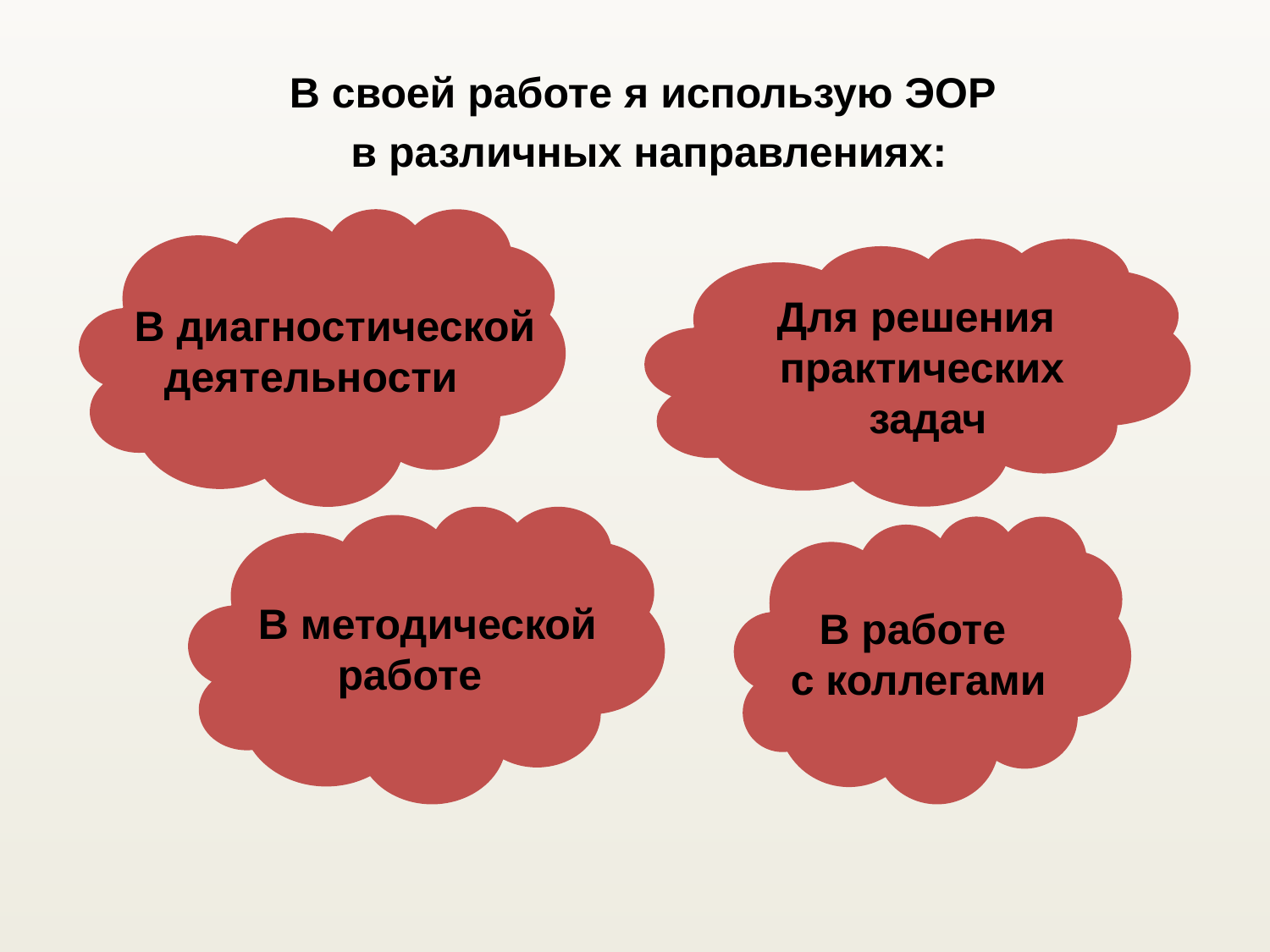

В своей работе я использую ЭОР
в различных направлениях:

      В диагностической
 деятельности

   Для решения
    практических
      задач

    В методической
работе
В работе
с коллегами